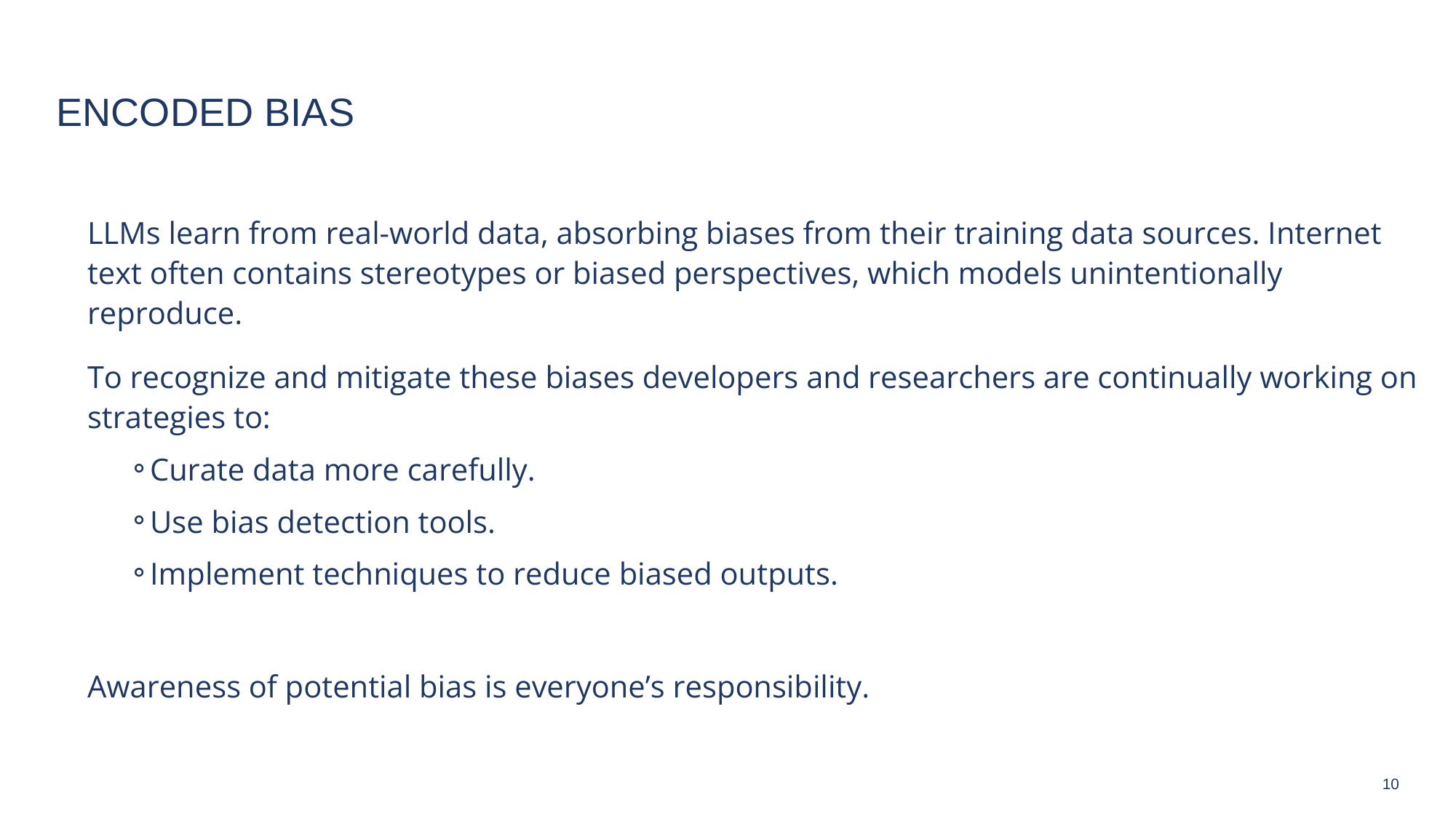

# Encoded bias
LLMs learn from real-world data, absorbing biases from their training data sources. Internet text often contains stereotypes or biased perspectives, which models unintentionally reproduce.
To recognize and mitigate these biases developers and researchers are continually working on strategies to:
Curate data more carefully.
Use bias detection tools.
Implement techniques to reduce biased outputs.

Awareness of potential bias is everyone’s responsibility.

10